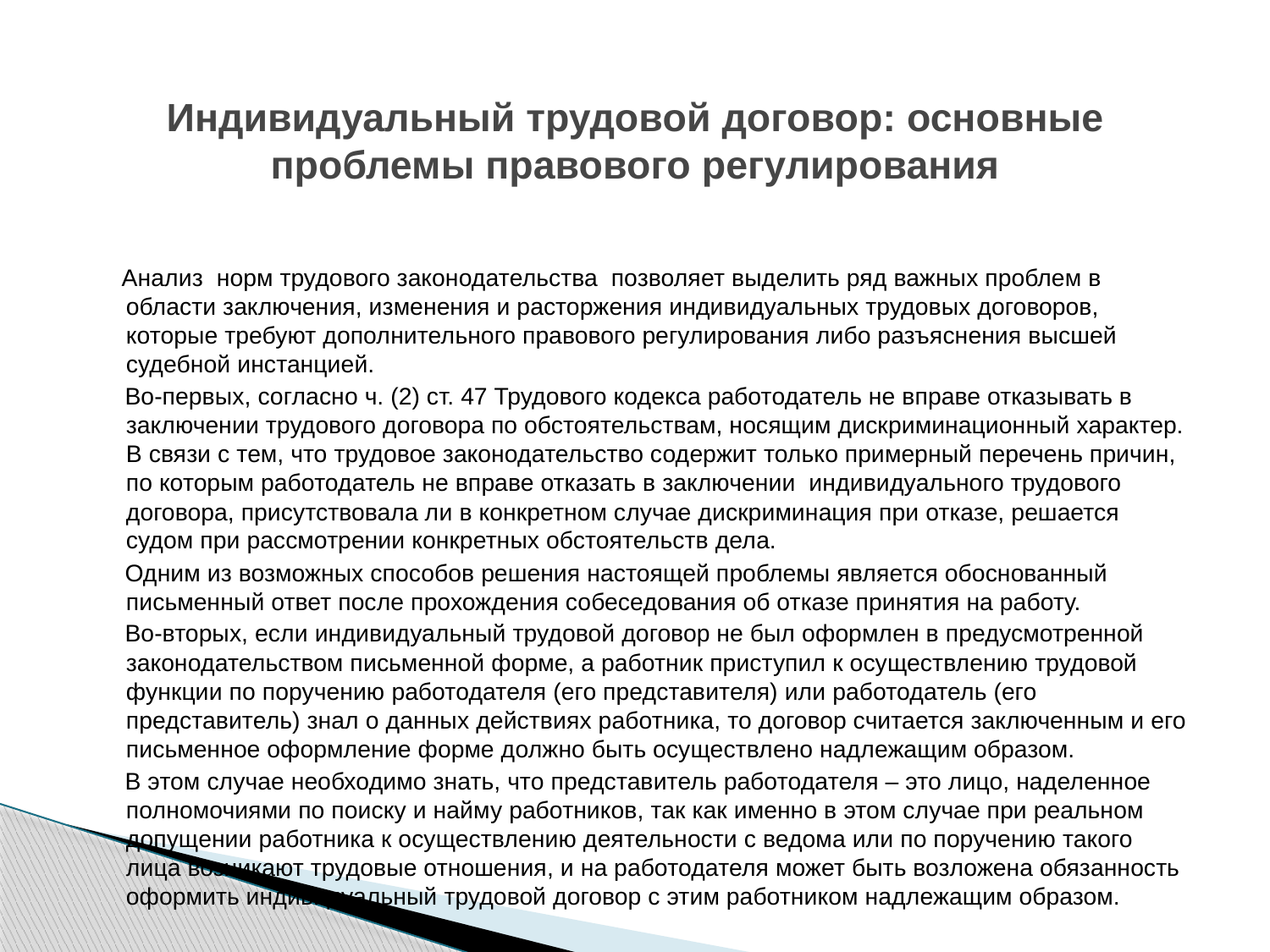

# Индивидуальный трудовой договор: основные проблемы правового регулирования
     Анализ  норм трудового законодательства  позволяет выделить ряд важных проблем в области заключения, изменения и расторжения индивидуальных трудовых договоров, которые требуют дополнительного правового регулирования либо разъяснения высшей судебной инстанцией.
     Во-первых, согласно ч. (2) ст. 47 Трудового кодекса работодатель не вправе отказывать в заключении трудового договора по обстоятельствам, носящим дискриминационный характер. В связи с тем, что трудовое законодательство содержит только примерный перечень причин, по которым работодатель не вправе отказать в заключении  индивидуального трудового договора, присутствовала ли в конкретном случае дискриминация при отказе, решается судом при рассмотрении конкретных обстоятельств дела.
     Одним из возможных способов решения настоящей проблемы является обоснованный письменный ответ после прохождения собеседования об отказе принятия на работу.
     Во-вторых, если индивидуальный трудовой договор не был оформлен в предусмотренной законодательством письменной форме, а работник приступил к осуществлению трудовой функции по поручению работодателя (его представителя) или работодатель (его представитель) знал о данных действиях работника, то договор считается заключенным и его письменное оформление форме должно быть осуществлено надлежащим образом.
     В этом случае необходимо знать, что представитель работодателя – это лицо, наделенное полномочиями по поиску и найму работников, так как именно в этом случае при реальном допущении работника к осуществлению деятельности с ведома или по поручению такого лица возникают трудовые отношения, и на работодателя может быть возложена обязанность оформить индивидуальный трудовой договор с этим работником надлежащим образом.